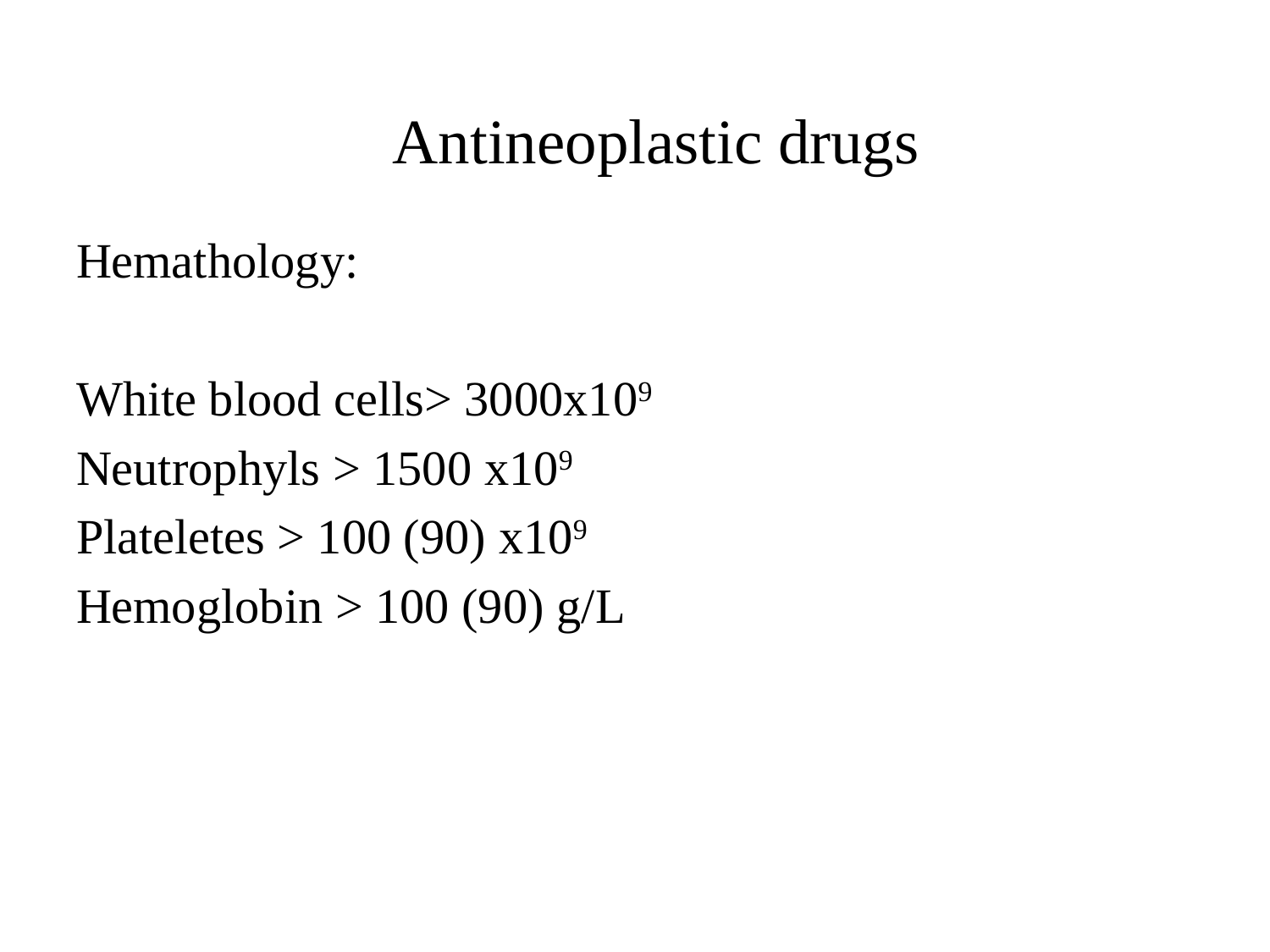

Antineoplastic drugs
Hemathology:

White blood cells> 3000x109
Neutrophyls > 1500 x109
Plateletes > 100 (90) x109
Hemoglobin > 100 (90) g/L